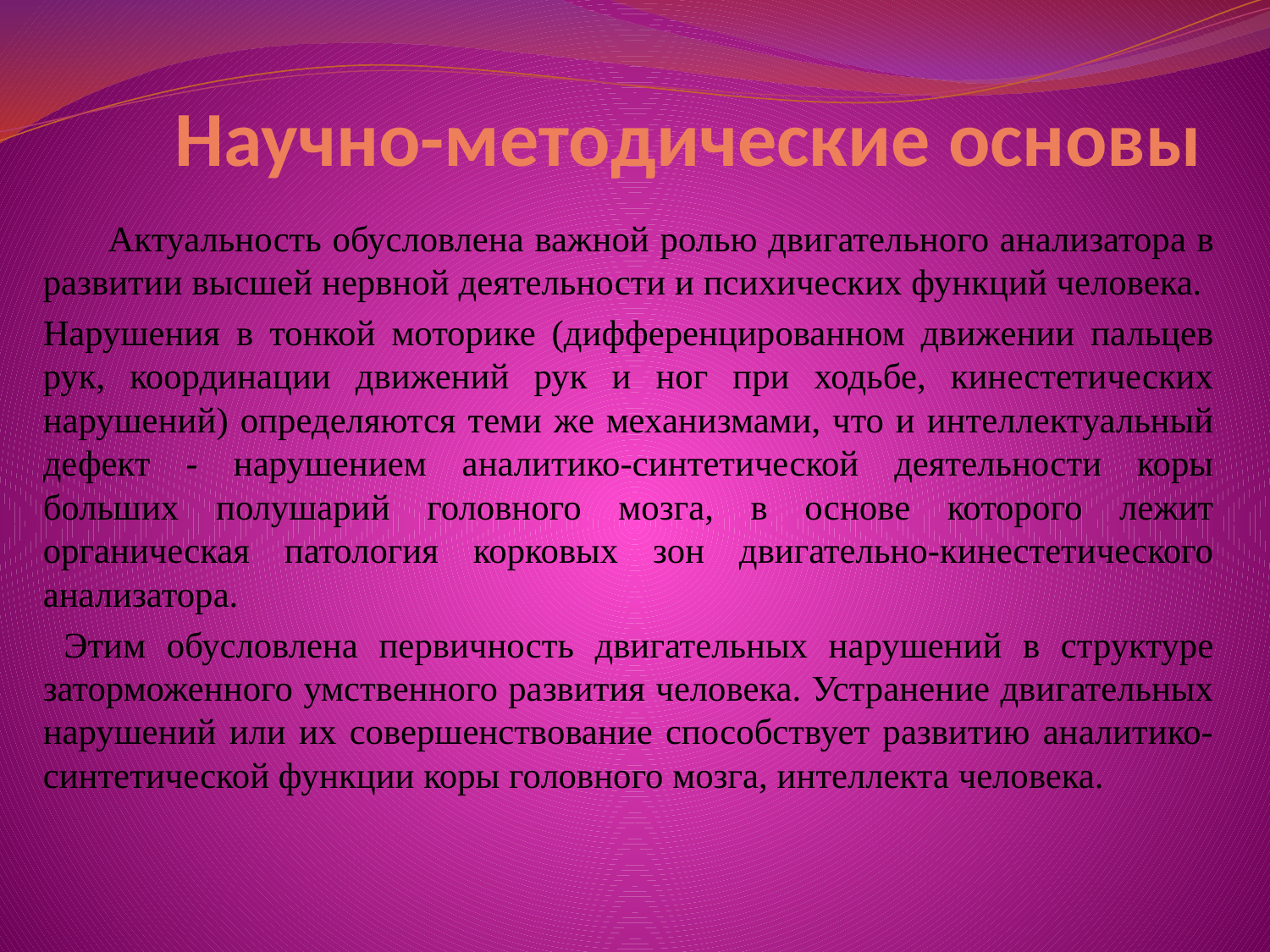

# Научно-методические основы

      Актуальность обусловлена важной ролью двигательного анализатора в развитии высшей нервной деятельности и психических функций человека.
Нарушения в тонкой моторике (дифференцированном движении пальцев рук, координации движений рук и ног при ходьбе, кинестетических нарушений) определяются теми же механизмами, что и интеллектуальный дефект - нарушением аналитико-синтетической деятельности коры больших полушарий головного мозга, в основе которого лежит органическая патология корковых зон двигательно-кинестетического анализатора.
 Этим обусловлена первичность двигательных нарушений в структуре заторможенного умственного развития человека. Устранение двигательных нарушений или их совершенствование способствует развитию аналитико-синтетической функции коры головного мозга, интеллекта человека.